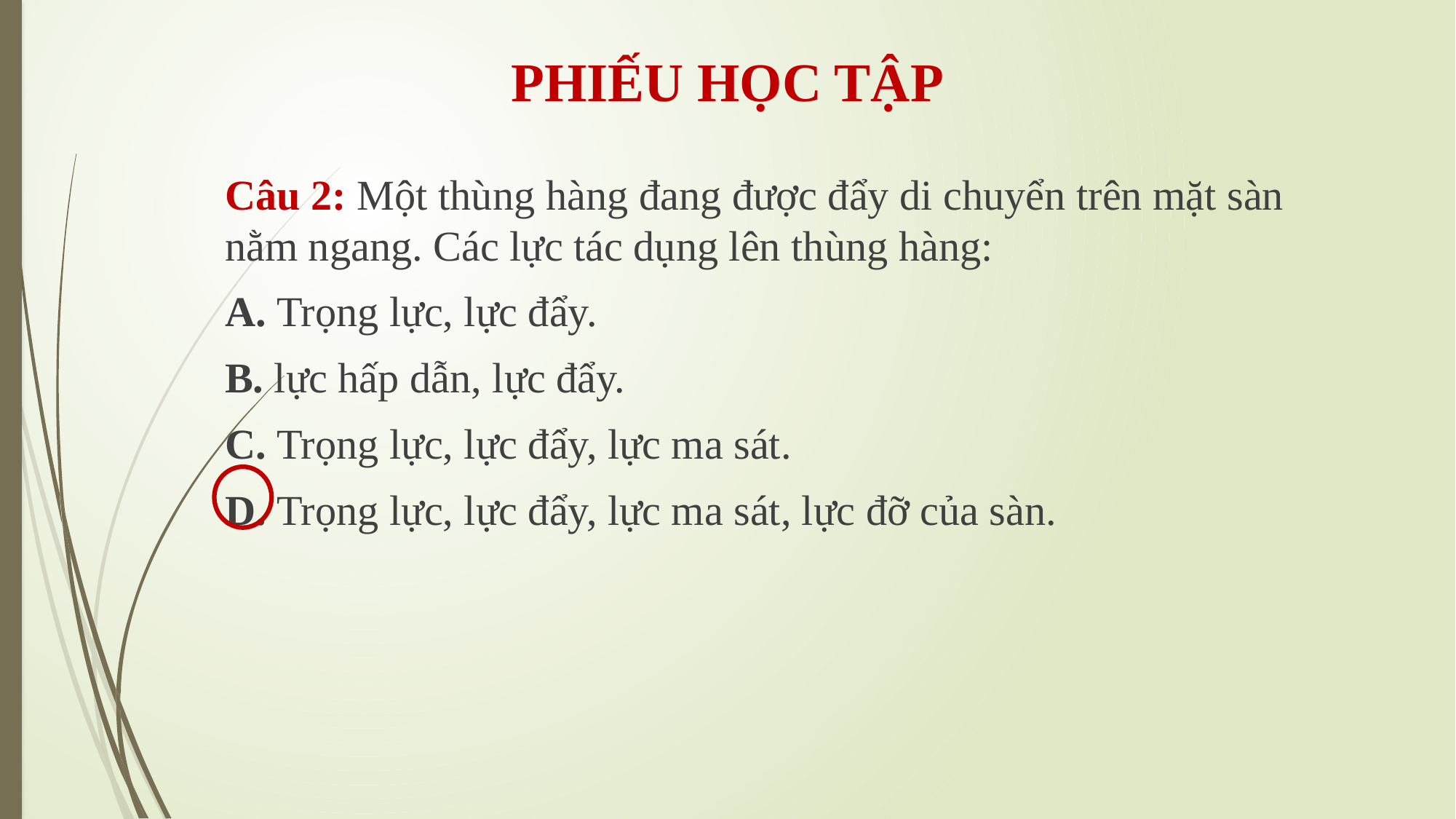

PHIẾU HỌC TẬP

Câu 2: Một thùng hàng đang được đẩy di chuyển trên mặt sàn nằm ngang. Các lực tác dụng lên thùng hàng:
A. Trọng lực, lực đẩy.
B. lực hấp dẫn, lực đẩy.
C. Trọng lực, lực đẩy, lực ma sát.
D. Trọng lực, lực đẩy, lực ma sát, lực đỡ của sàn.